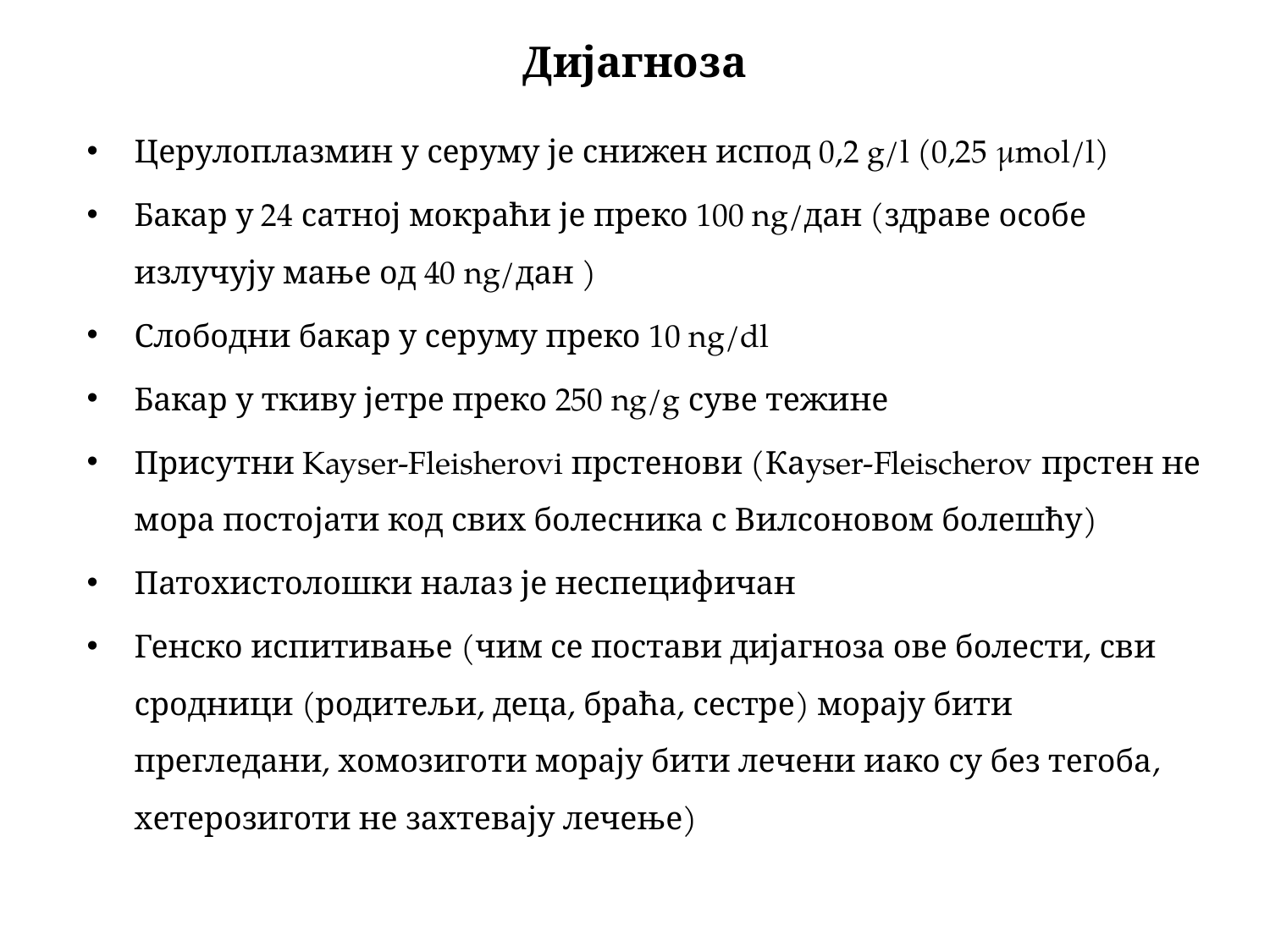

# Дијагноза
Церулоплазмин у серуму је снижен испод 0,2 g/l (0,25 μmol/l)
Бакар у 24 сатној мокраћи је преко 100 ng/дан (здраве особе излучују мање од 40 ng/дан )
Слободни бакар у серуму преко 10 ng/dl
Бакар у ткиву јетре преко 250 ng/g суве тежине
Присутни Kayser-Fleisherovi прстенови (Каyser-Fleischerov прстен не мора постојати код свих болесника с Вилсоновом болешћу)
Патохистолошки налаз је неспецифичан
Генско испитивање (чим се постави дијагноза ове болести, сви сродници (родитељи, деца, браћа, сестре) морају бити прегледани, хомозиготи морају бити лечени иако су без тегоба, хетерозиготи не захтевају лечење)